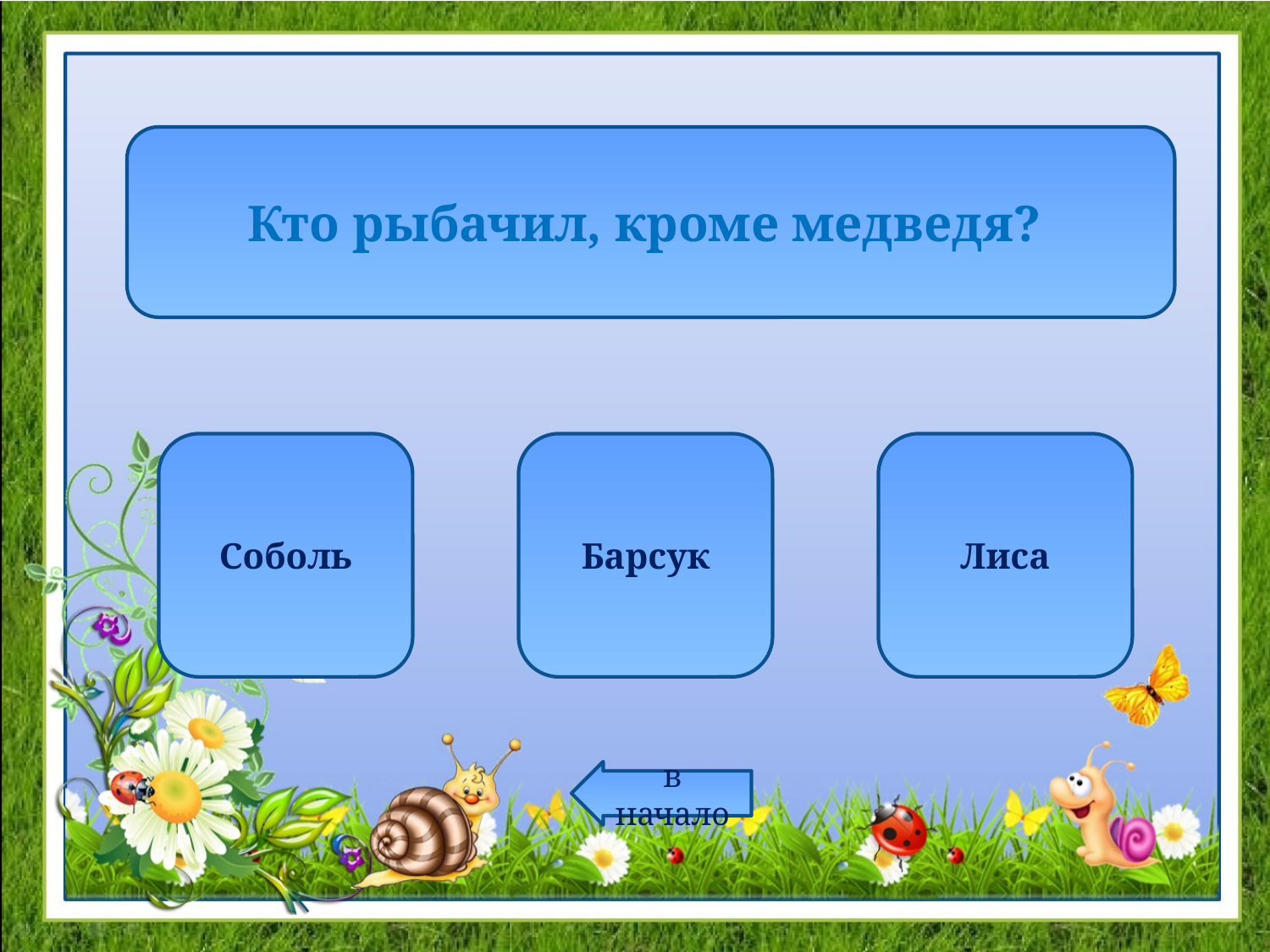

Кто рыбачил, кроме медведя?
Соболь
Барсук
Лиса
в начало